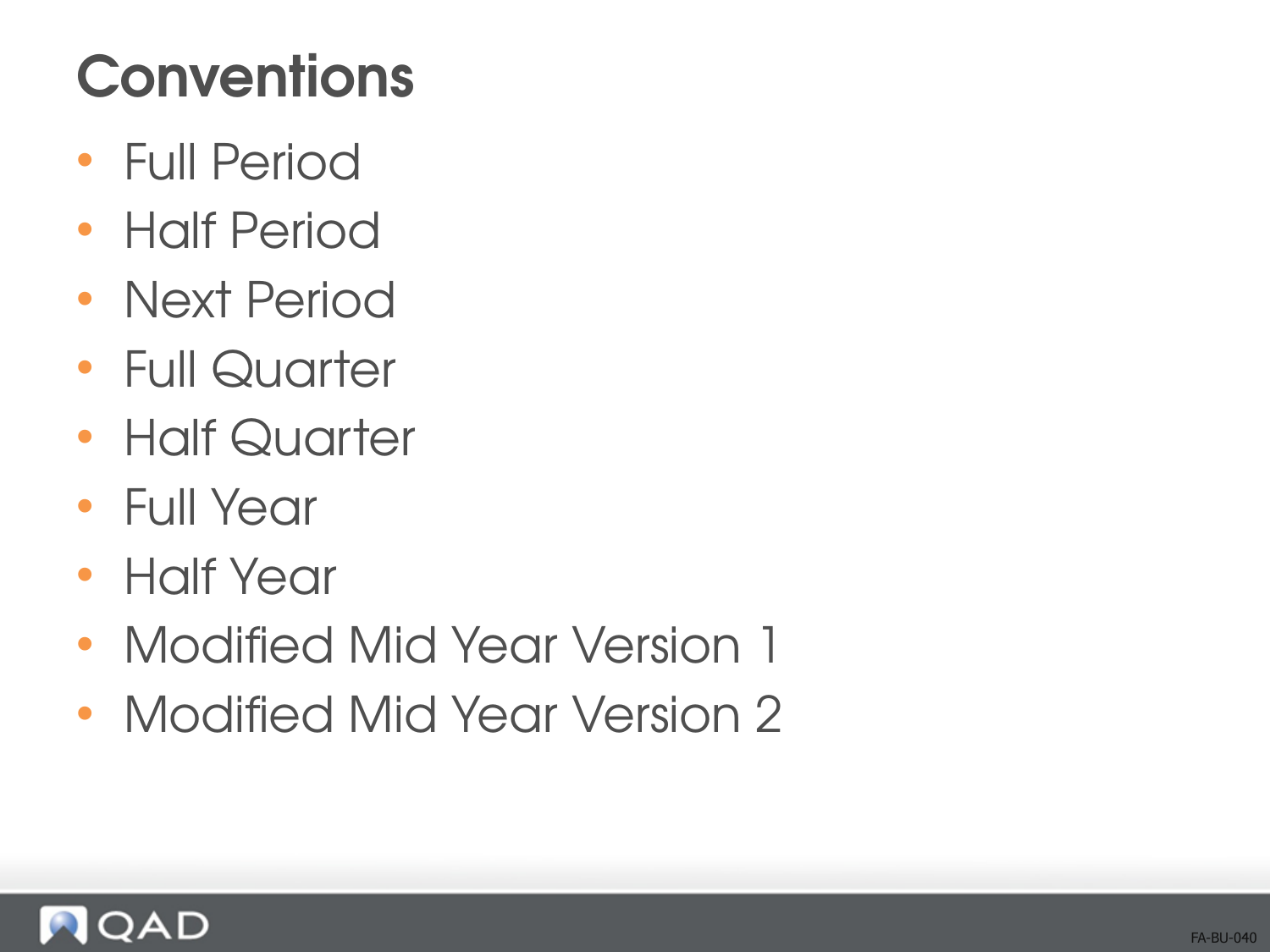

# Conventions
Full Period
Half Period
Next Period
Full Quarter
Half Quarter
Full Year
Half Year
Modified Mid Year Version 1
Modified Mid Year Version 2

FA-BU-040